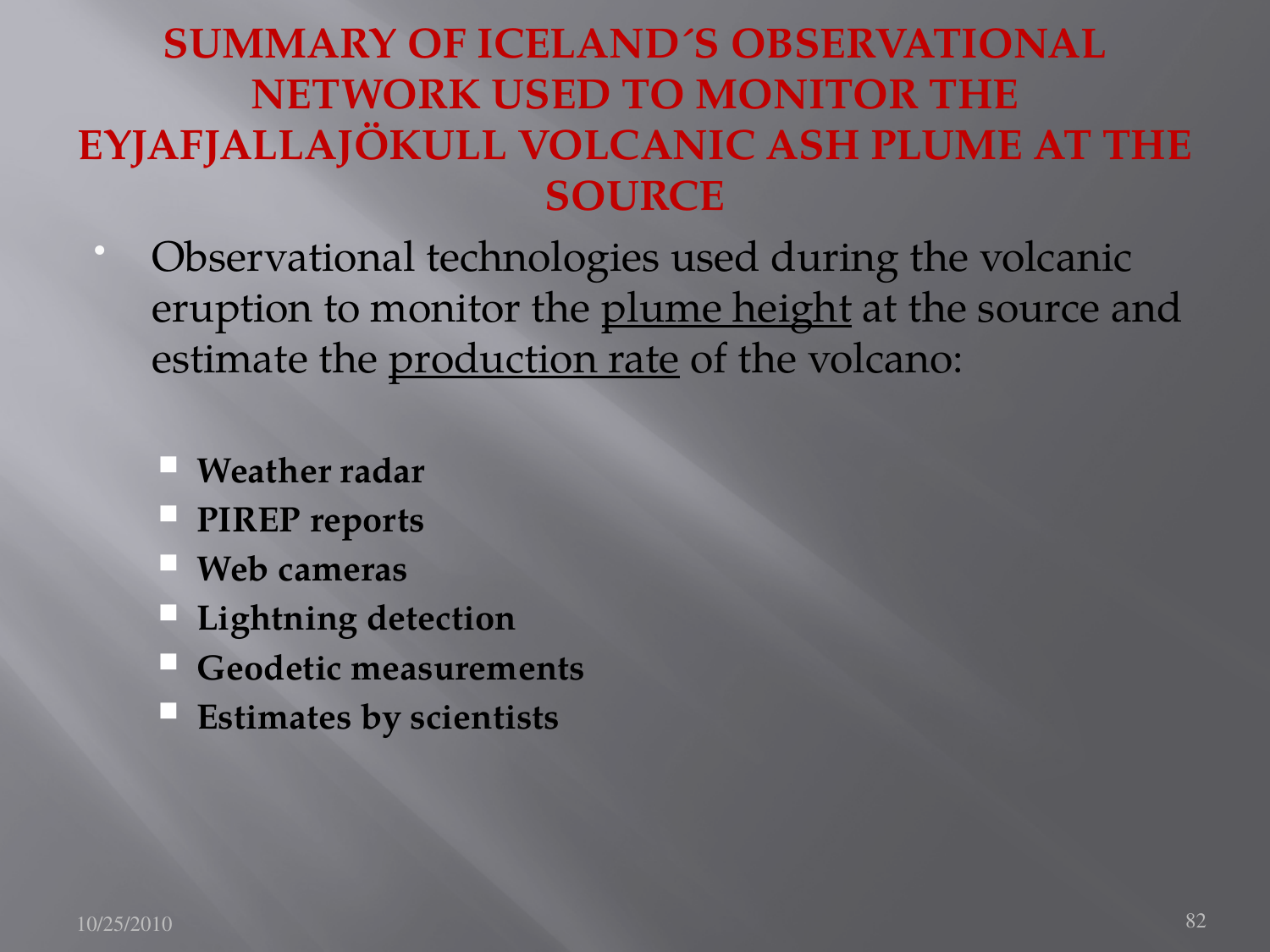

# SUMMARY OF ICELAND´S OBSERVATIONAL NETWORK USED TO MONITOR THE EYJAFJALLAJÖKULL VOLCANIC ASH PLUME AT THE SOURCE
Observational technologies used during the volcanic eruption to monitor the plume height at the source and estimate the production rate of the volcano:

Weather radar
PIREP reports
Web cameras
Lightning detection
Geodetic measurements
Estimates by scientists
10/25/2010
82